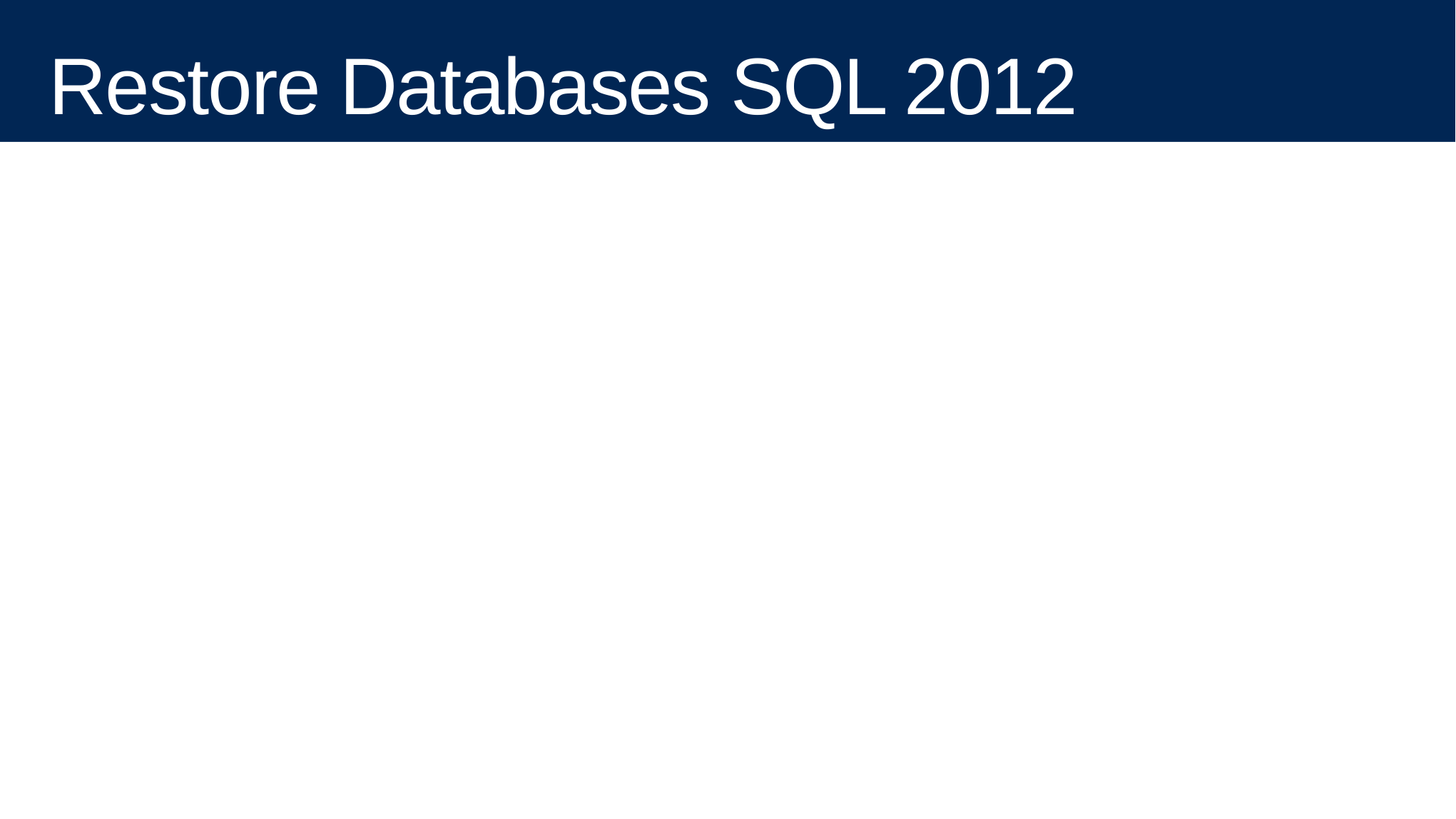

# Restore Databases SQL 2012
.\0-setupenv.ps1 -runallscripts -sqlonly –restoredb